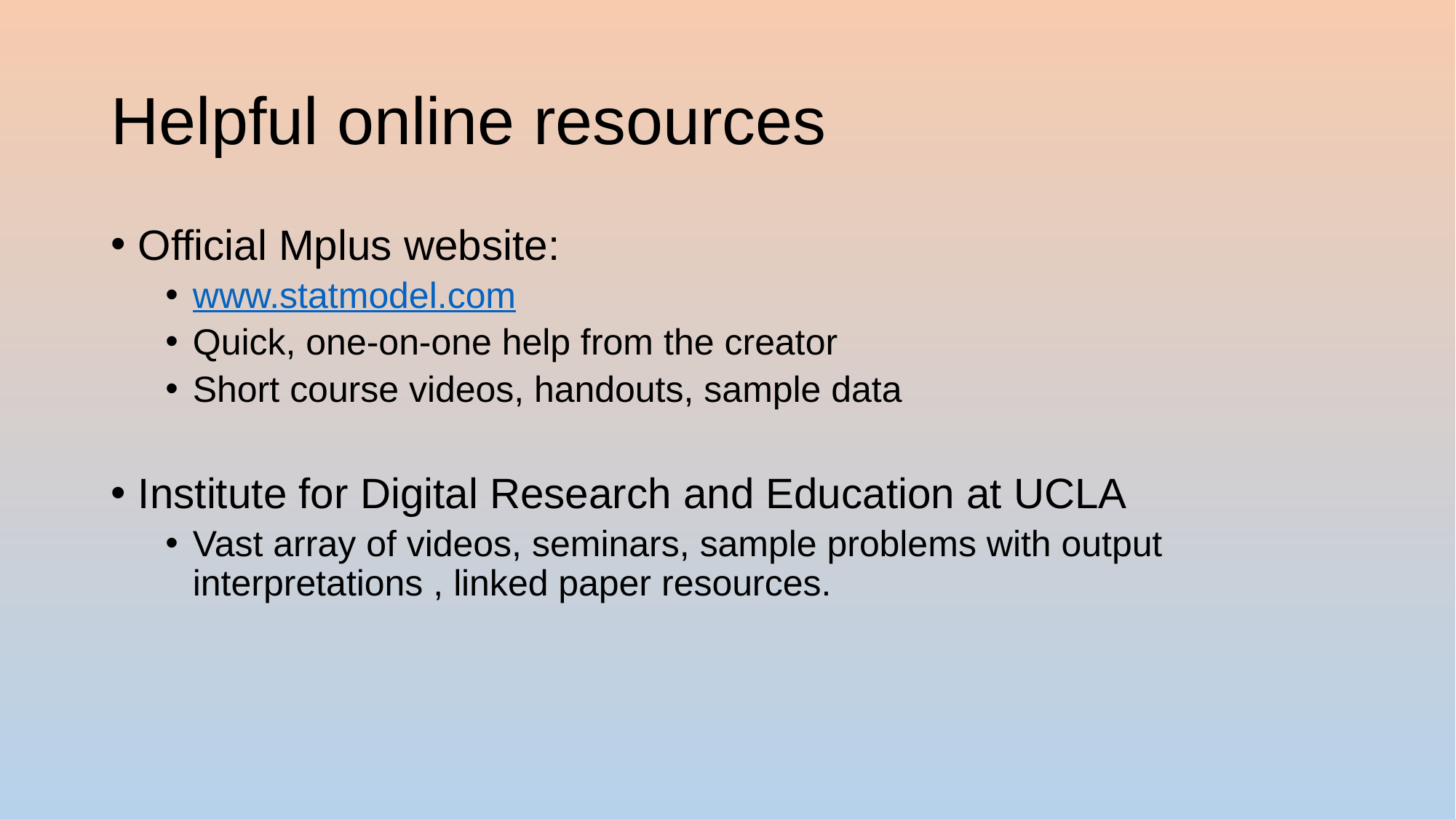

# Helpful online resources
Official Mplus website:
www.statmodel.com
Quick, one-on-one help from the creator
Short course videos, handouts, sample data

Institute for Digital Research and Education at UCLA
Vast array of videos, seminars, sample problems with output interpretations , linked paper resources.